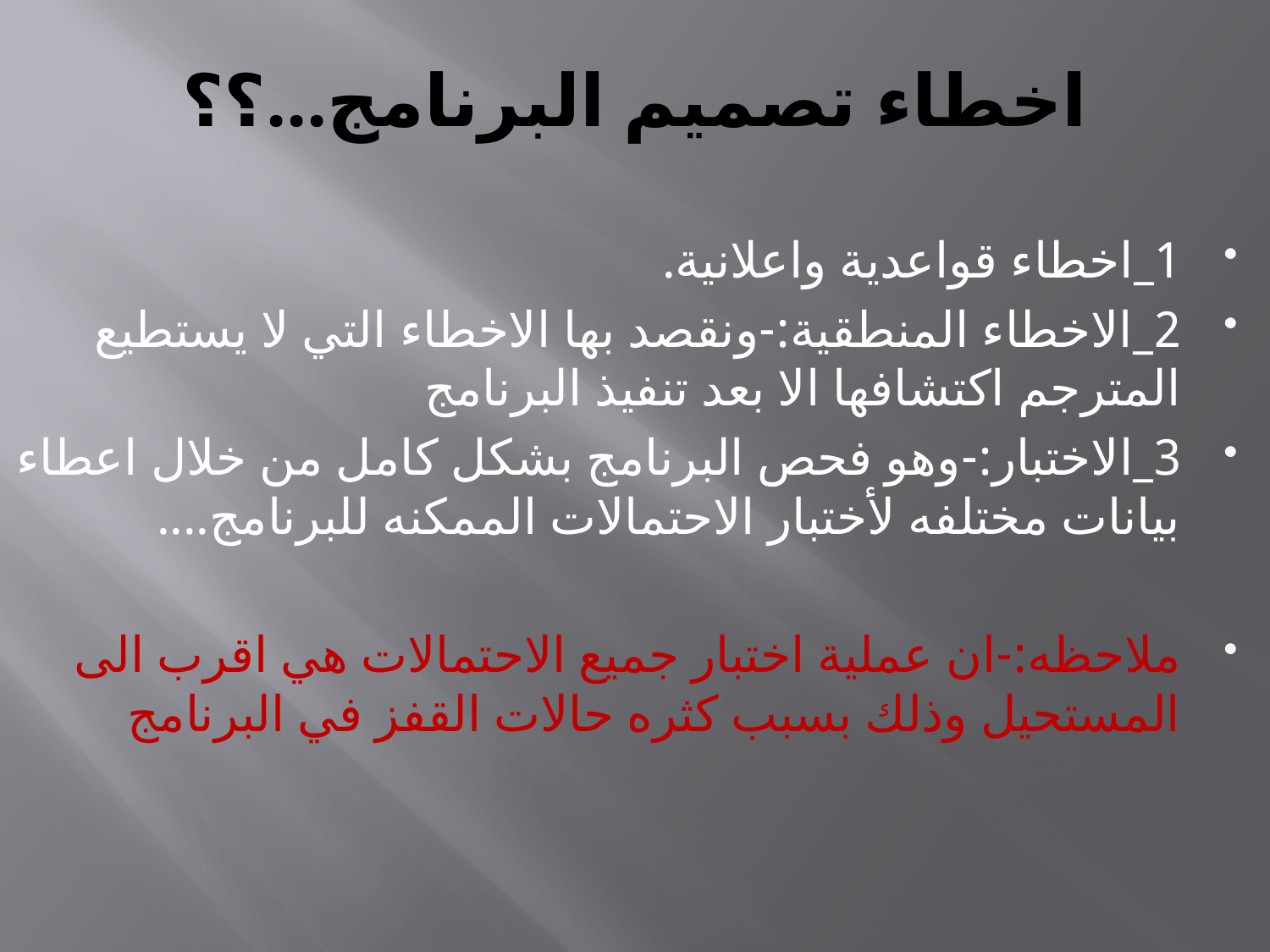

# اخطاء تصميم البرنامج...؟؟
1_اخطاء قواعدية واعلانية.
2_الاخطاء المنطقية:-ونقصد بها الاخطاء التي لا يستطيع المترجم اكتشافها الا بعد تنفيذ البرنامج
3_الاختبار:-وهو فحص البرنامج بشكل كامل من خلال اعطاء بيانات مختلفه لأختبار الاحتمالات الممكنه للبرنامج....

ملاحظه:-ان عملية اختبار جميع الاحتمالات هي اقرب الى المستحيل وذلك بسبب كثره حالات القفز في البرنامج